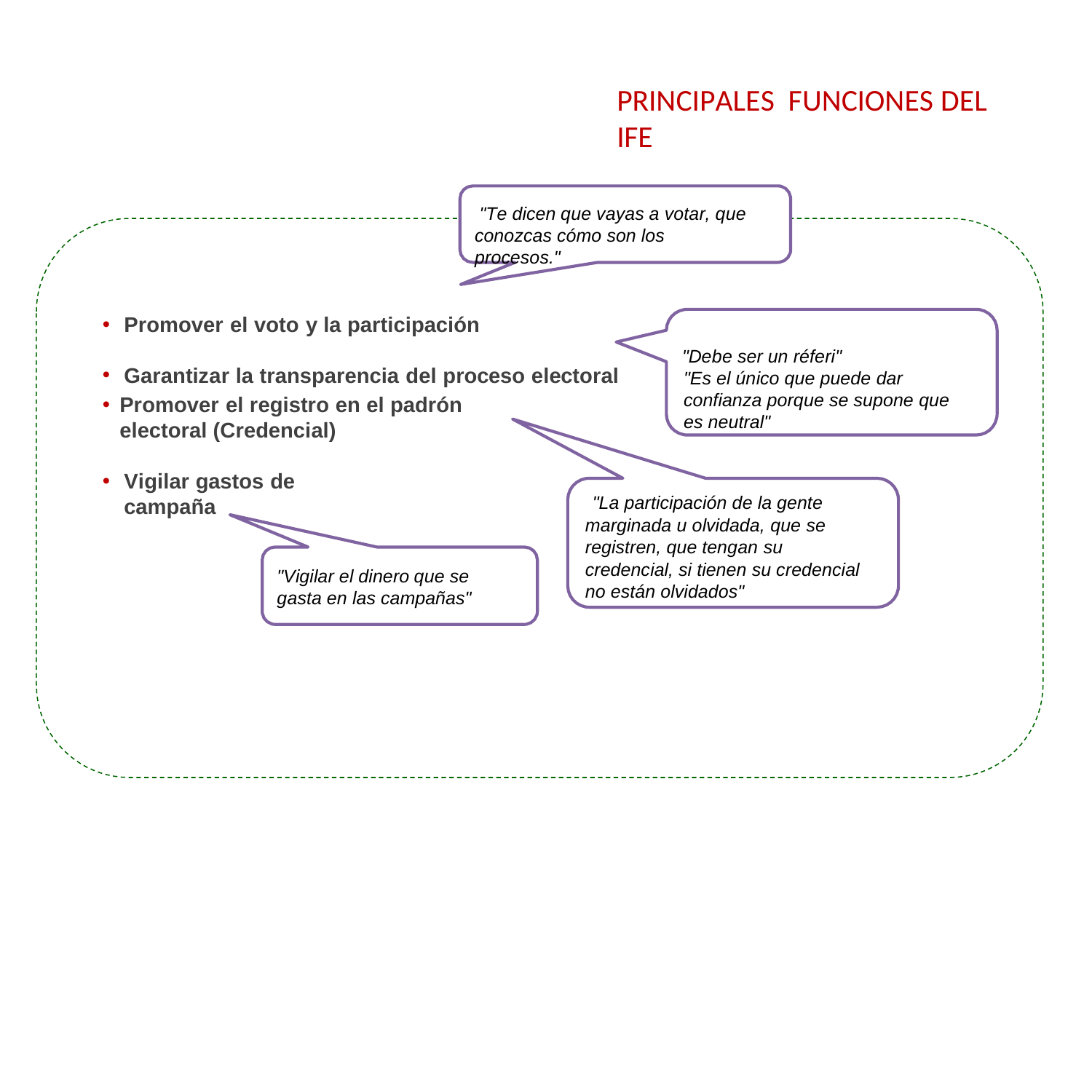

CONCLUSIONES Y RECOMENDACIONES
PRINCIPALES  FUNCIONES DEL IFE

"Te dicen que vayas a votar, que conozcas cómo son los procesos."

Promover el voto y la participación

"Debe ser un réferi"
Garantizar la transparencia del proceso electoral

"Es el único que puede dar confianza porque se supone que es neutral"
Promover el registro en el padrón electoral (Credencial)

Vigilar gastos de campaña
"La participación de la gente marginada u olvidada, que se registren, que tengan su credencial, si tienen su credencial no están olvidados"

"Vigilar el dinero que se gasta en las campañas"
16/12/2012
07-802-DO-ICS-11
183